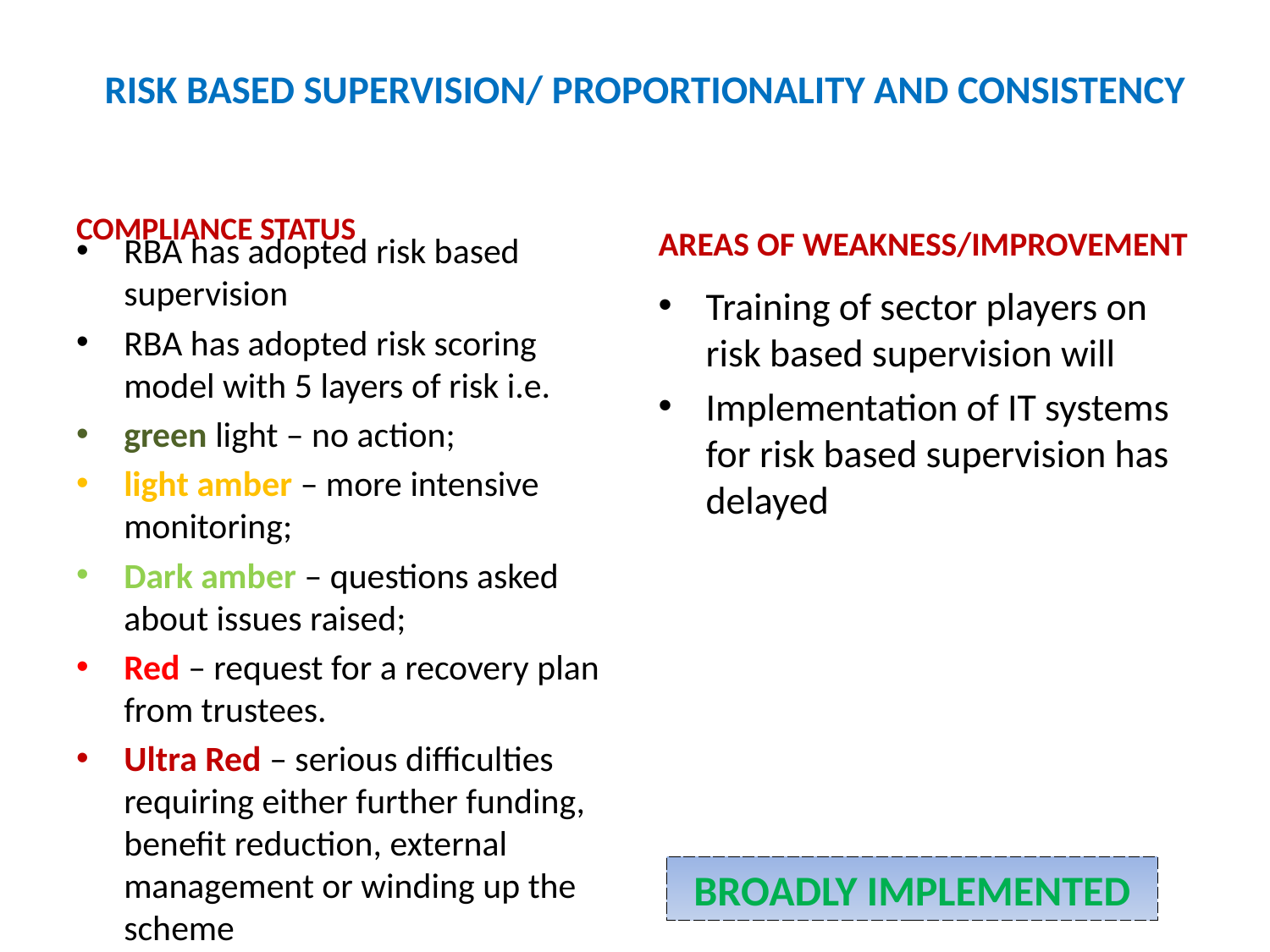

# RISK BASED SUPERVISION/ PROPORTIONALITY AND CONSISTENCY

COMPLIANCE STATUS

AREAS OF WEAKNESS/IMPROVEMENT

RBA has adopted risk based supervision
RBA has adopted risk scoring model with 5 layers of risk i.e.
green light – no action;
light amber – more intensive monitoring;
Dark amber – questions asked about issues raised;
Red – request for a recovery plan from trustees.
Ultra Red – serious difficulties requiring either further funding, benefit reduction, external management or winding up the scheme
Training of sector players on risk based supervision will
Implementation of IT systems for risk based supervision has delayed
BROADLY IMPLEMENTED